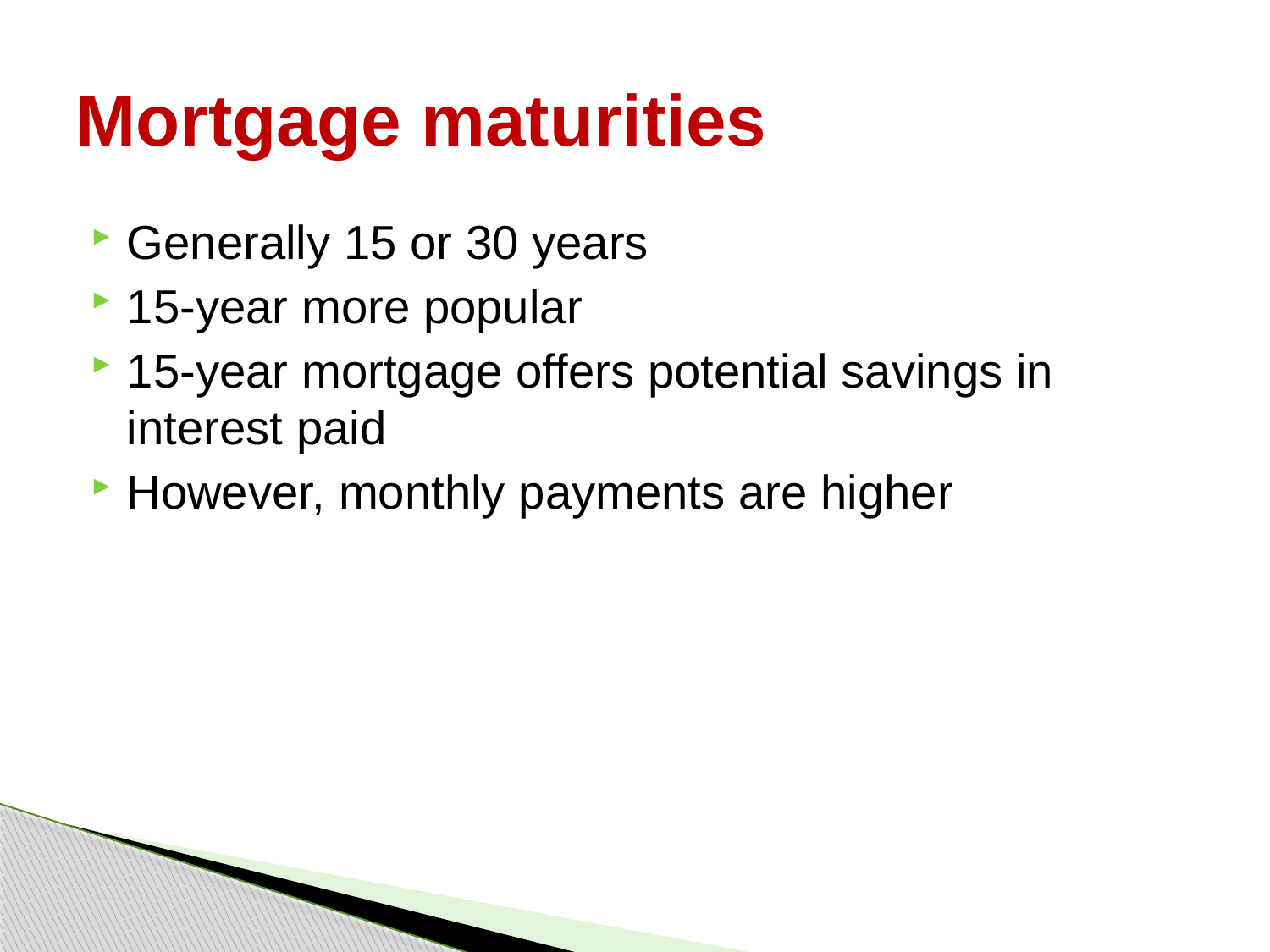

# Mortgage maturities
Generally 15 or 30 years
15-year more popular
15-year mortgage offers potential savings in interest paid
However, monthly payments are higher